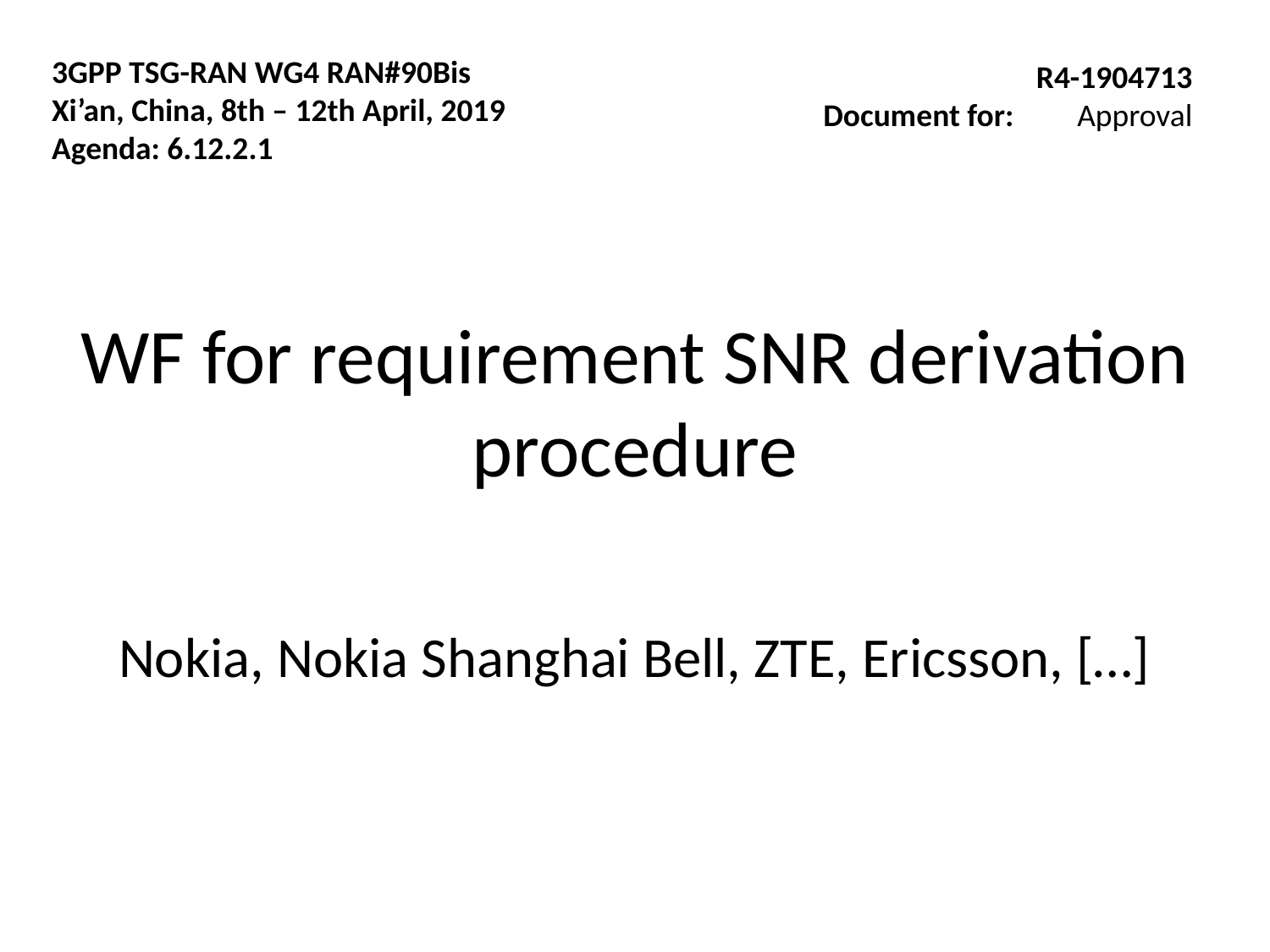

3GPP TSG-RAN WG4 RAN#90Bis
Xi’an, China, 8th – 12th April, 2019
Agenda: 6.12.2.1
R4-1904713
Document for:	Approval
# WF for requirement SNR derivation procedure
Nokia, Nokia Shanghai Bell, ZTE, Ericsson, […]